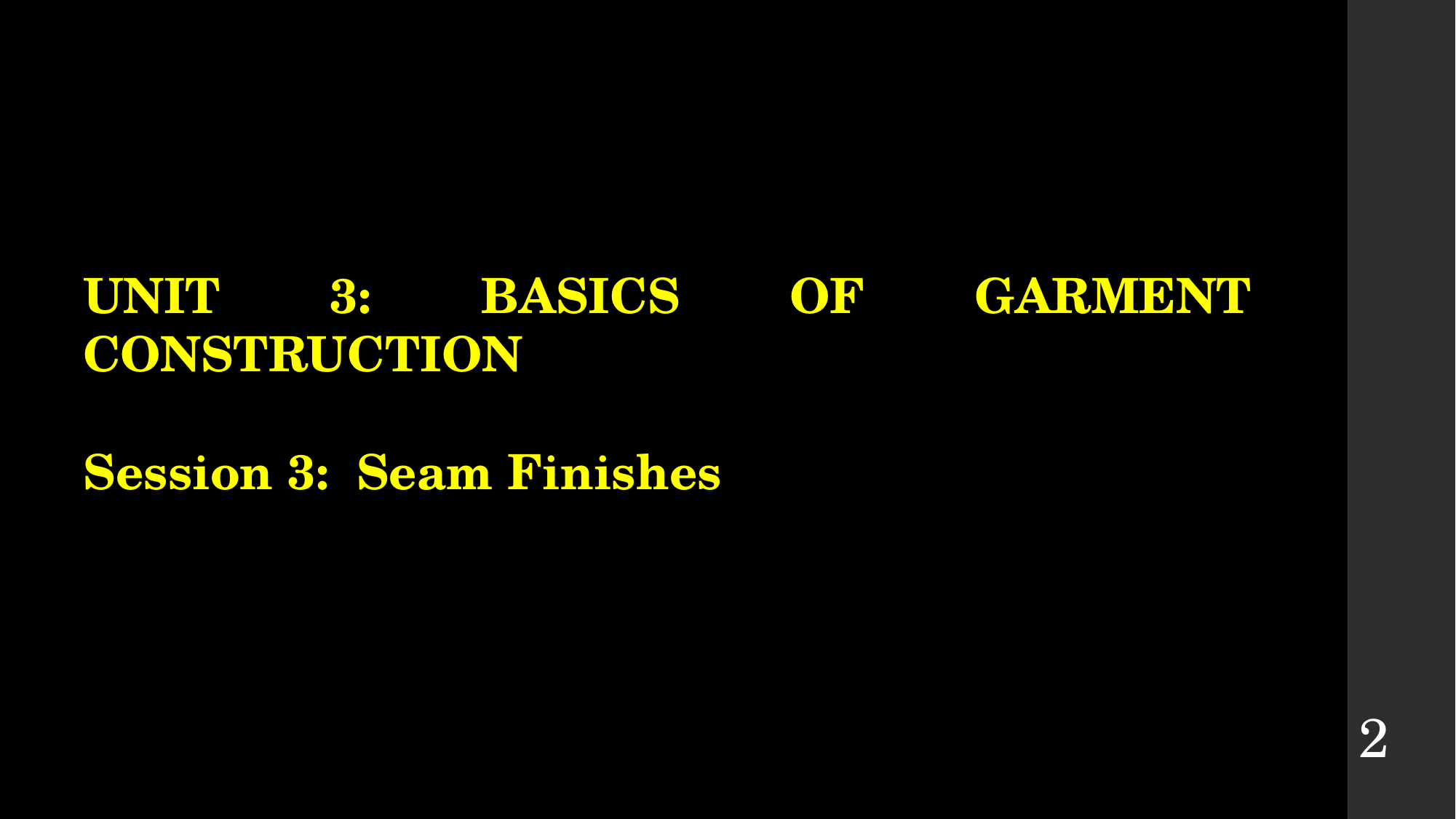

UNIT 3: BASICS OF GARMENT CONSTRUCTION

Session 3:  Seam Finishes
2